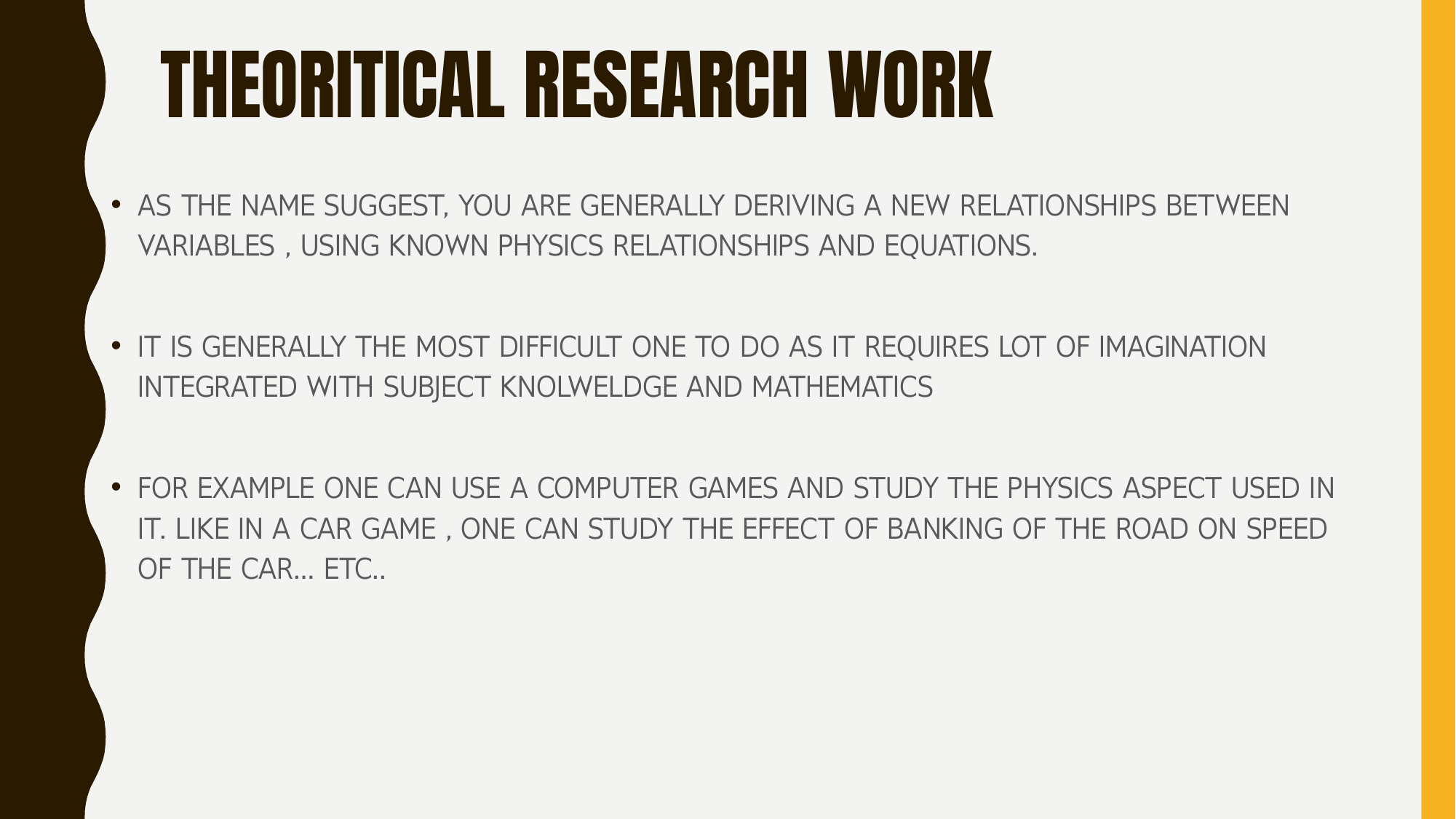

# THEORITICAL RESEARCH WORK
AS THE NAME SUGGEST, YOU ARE GENERALLY DERIVING A NEW RELATIONSHIPS BETWEEN VARIABLES , USING KNOWN PHYSICS RELATIONSHIPS AND EQUATIONS.

IT IS GENERALLY THE MOST DIFFICULT ONE TO DO AS IT REQUIRES LOT OF IMAGINATION INTEGRATED WITH SUBJECT KNOLWELDGE AND MATHEMATICS

FOR EXAMPLE ONE CAN USE A COMPUTER GAMES AND STUDY THE PHYSICS ASPECT USED IN IT. LIKE IN A CAR GAME , ONE CAN STUDY THE EFFECT OF BANKING OF THE ROAD ON SPEED OF THE CAR… ETC..